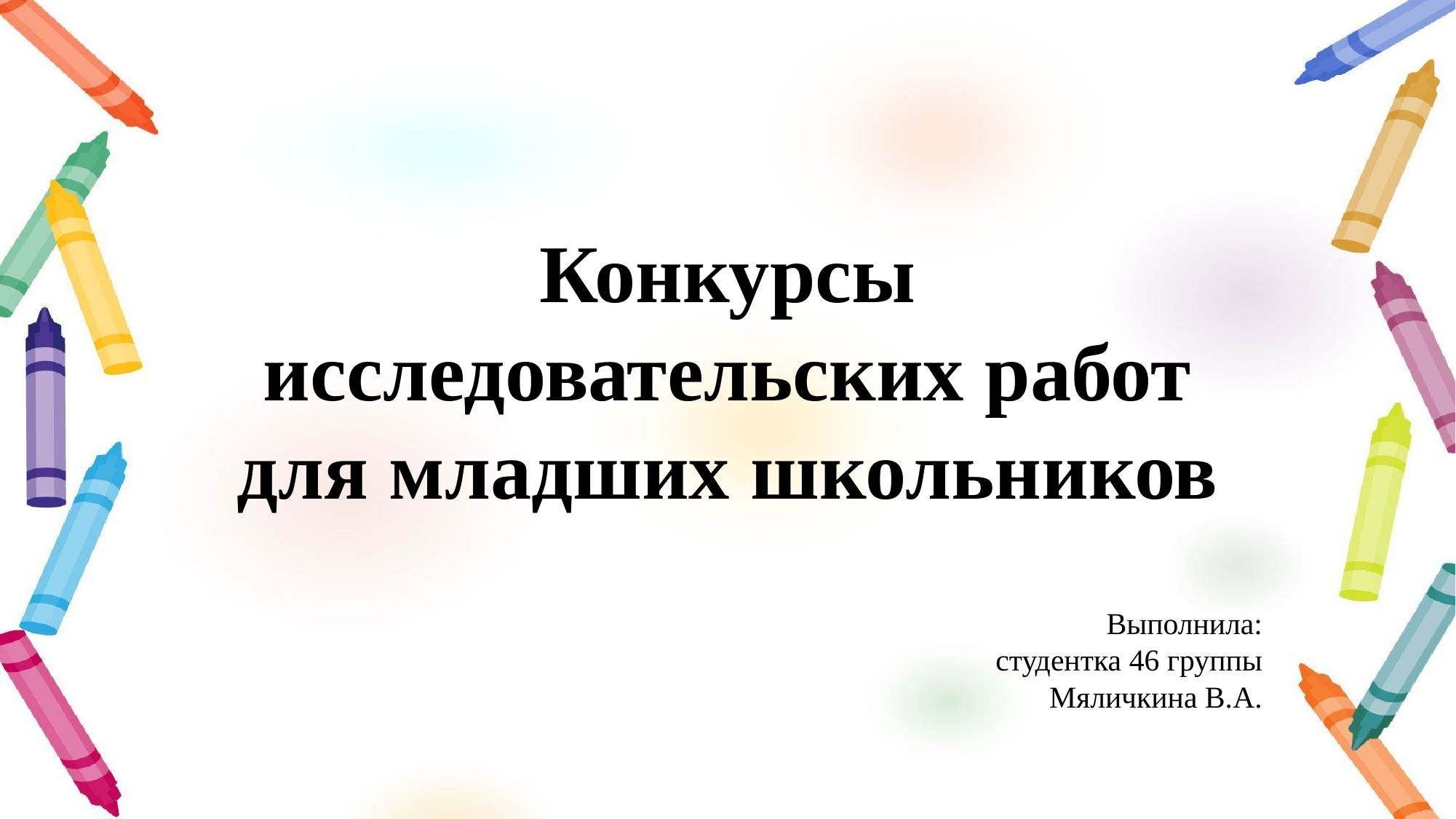

# Конкурсы исследовательских работ для младших школьников
Выполнила: студентка 46 группы Мяличкина В.А.